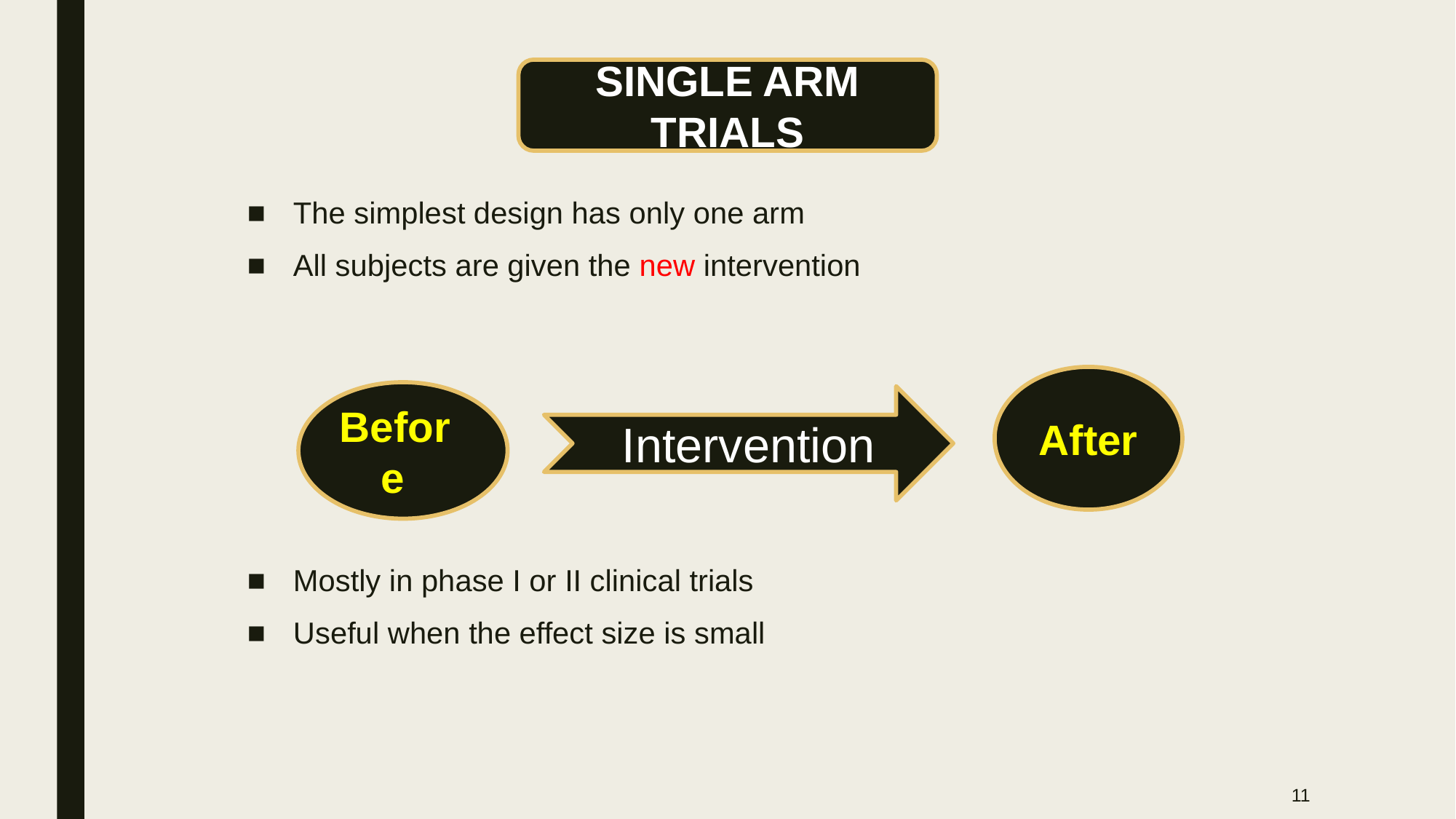

SINGLE ARM TRIALS
The simplest design has only one arm
All subjects are given the new intervention

Mostly in phase I or II clinical trials
Useful when the effect size is small
After
Before
Intervention
11